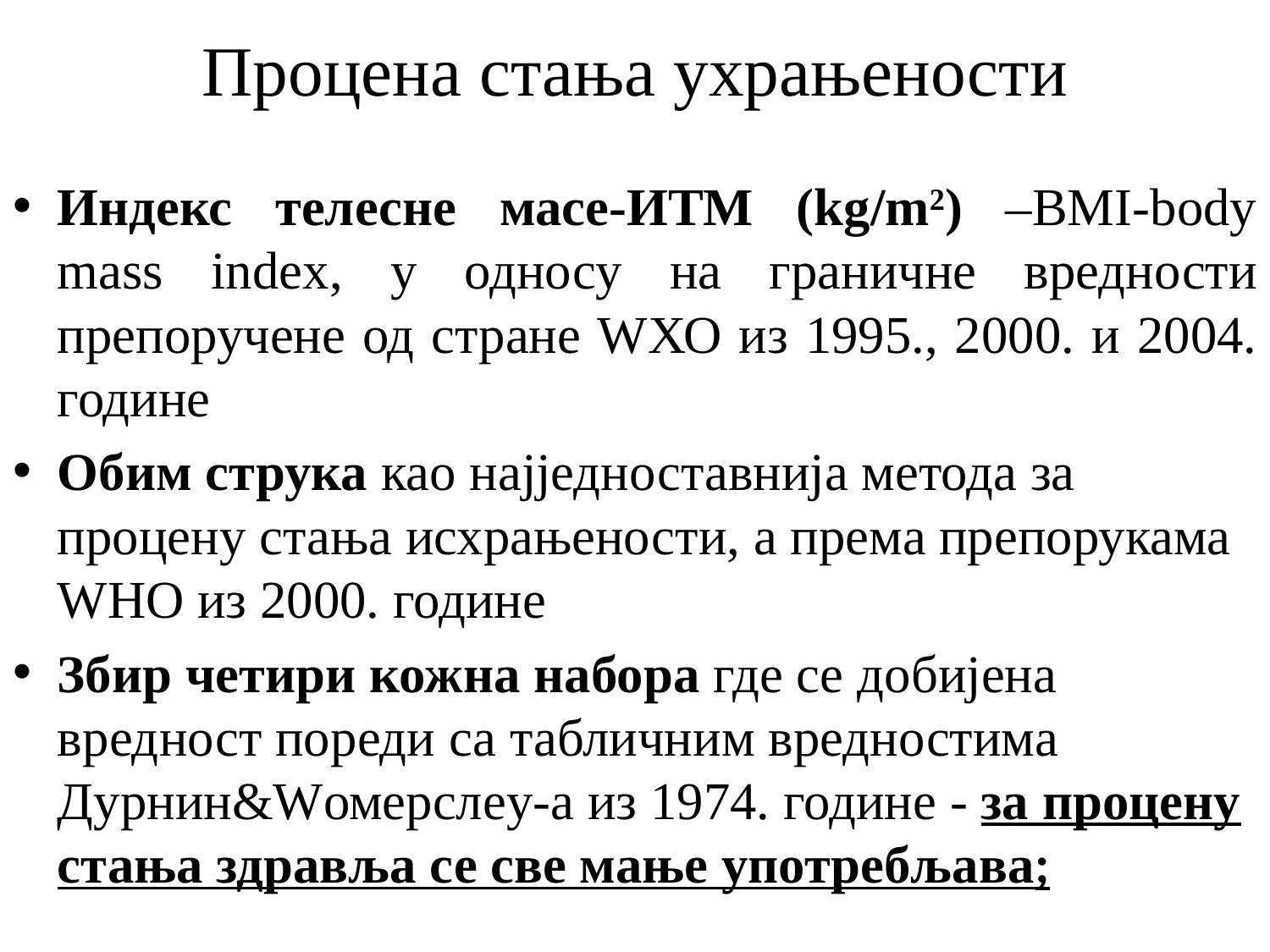

# Процена стања ухрањености
Индекс телесне масе-ИТМ (kg/m2) –BMI-body mass index, у односу на граничне вредности препоручене од стране WХО из 1995., 2000. и 2004. године
Обим струка као најједноставнија метода за процену стања исхрањености, а према препорукама WНО из 2000. године
Збир четири кожна набора где се добијена вредност пореди са табличним вредностима Дурнин&Wомерслеy-а из 1974. године - за процену стања здравља се све мање употребљава;